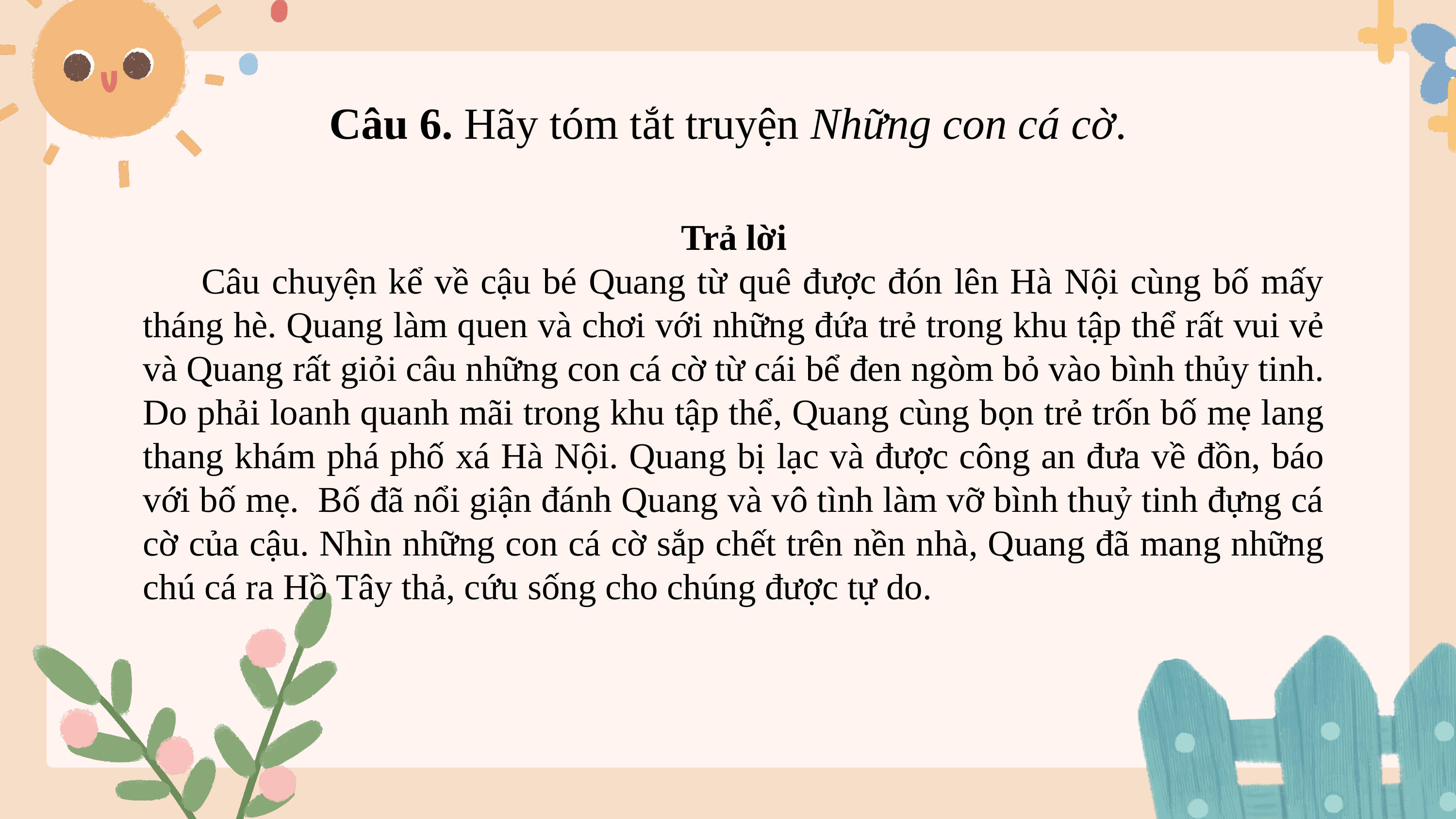

Câu 6. Hãy tóm tắt truyện Những con cá cờ.
Trả lời
     Câu chuyện kể về cậu bé Quang từ quê được đón lên Hà Nội cùng bố mấy tháng hè. Quang làm quen và chơi với những đứa trẻ trong khu tập thể rất vui vẻ và Quang rất giỏi câu những con cá cờ từ cái bể đen ngòm bỏ vào bình thủy tinh. Do phải loanh quanh mãi trong khu tập thể, Quang cùng bọn trẻ trốn bố mẹ lang thang khám phá phố xá Hà Nội. Quang bị lạc và được công an đưa về đồn, báo với bố mẹ.  Bố đã nổi giận đánh Quang và vô tình làm vỡ bình thuỷ tinh đựng cá cờ của cậu. Nhìn những con cá cờ sắp chết trên nền nhà, Quang đã mang những chú cá ra Hồ Tây thả, cứu sống cho chúng được tự do.